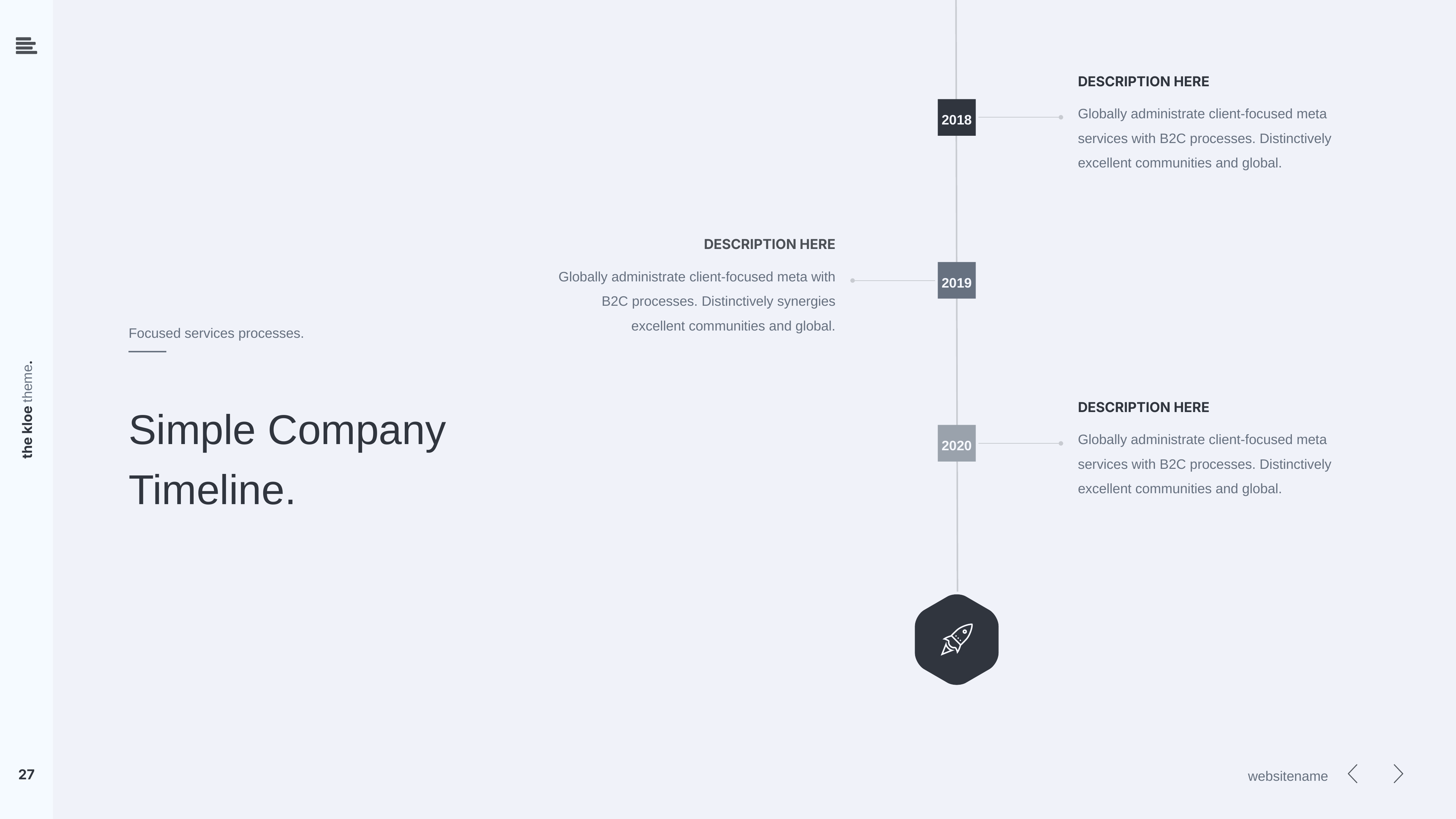

DESCRIPTION HERE
Globally administrate client-focused meta services with B2C processes. Distinctively excellent communities and global.
2018

DESCRIPTION HERE
Globally administrate client-focused meta with B2C processes. Distinctively synergies excellent communities and global.
2019

Focused services processes.
DESCRIPTION HERE
Globally administrate client-focused meta services with B2C processes. Distinctively excellent communities and global.
Simple Company
Timeline.
2020

27